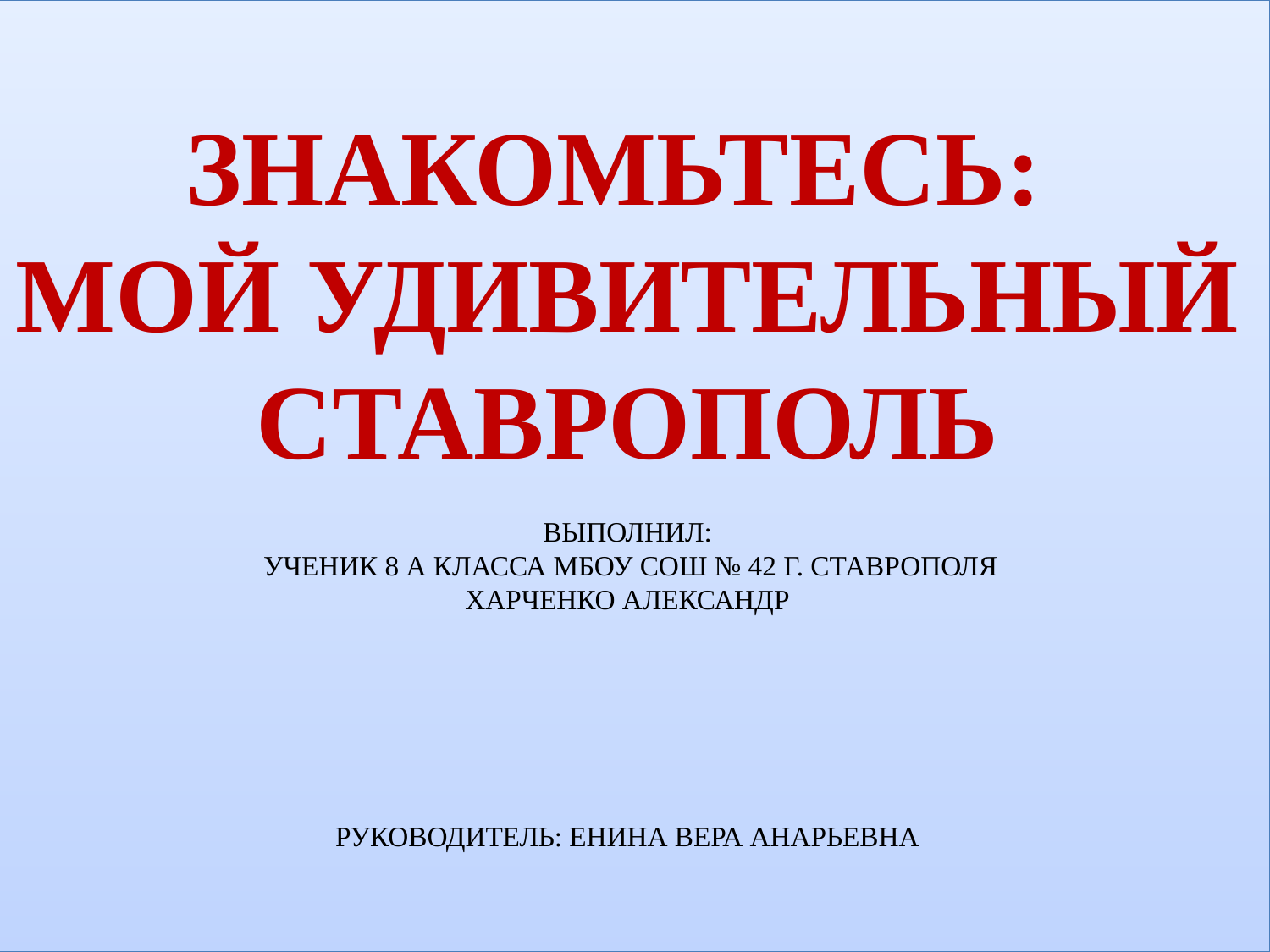

# Знакомьтесь: мой удивительный Ставрополь Выполнил: ученик 8 А класса МБОУ СОШ № 42 г. Ставрополя Харченко Александр Руководитель: Енина вера Анарьевна